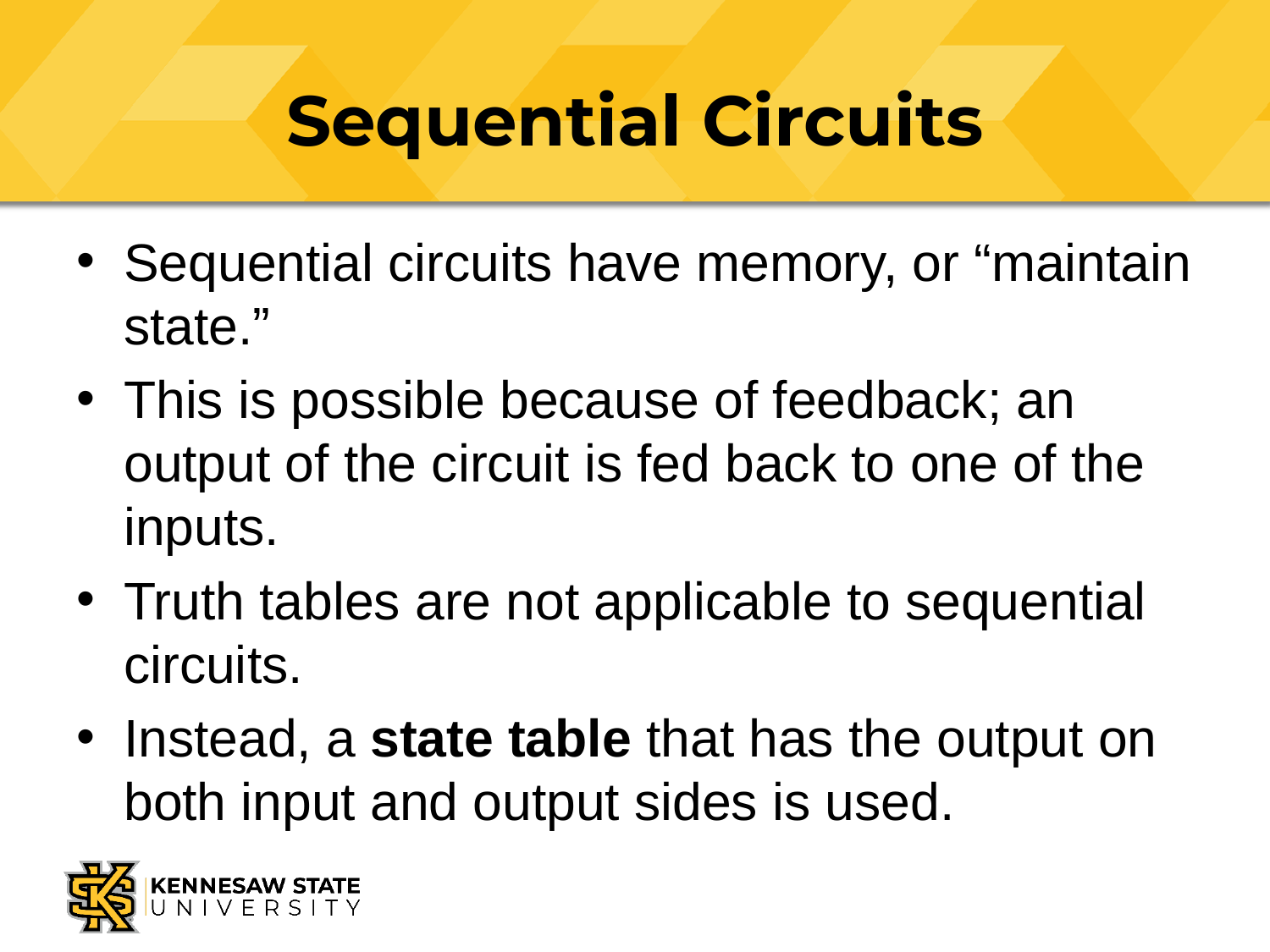

# Sequential Circuits
Sequential circuits have memory, or “maintain state.”
This is possible because of feedback; an output of the circuit is fed back to one of the inputs.
Truth tables are not applicable to sequential circuits.
Instead, a state table that has the output on both input and output sides is used.